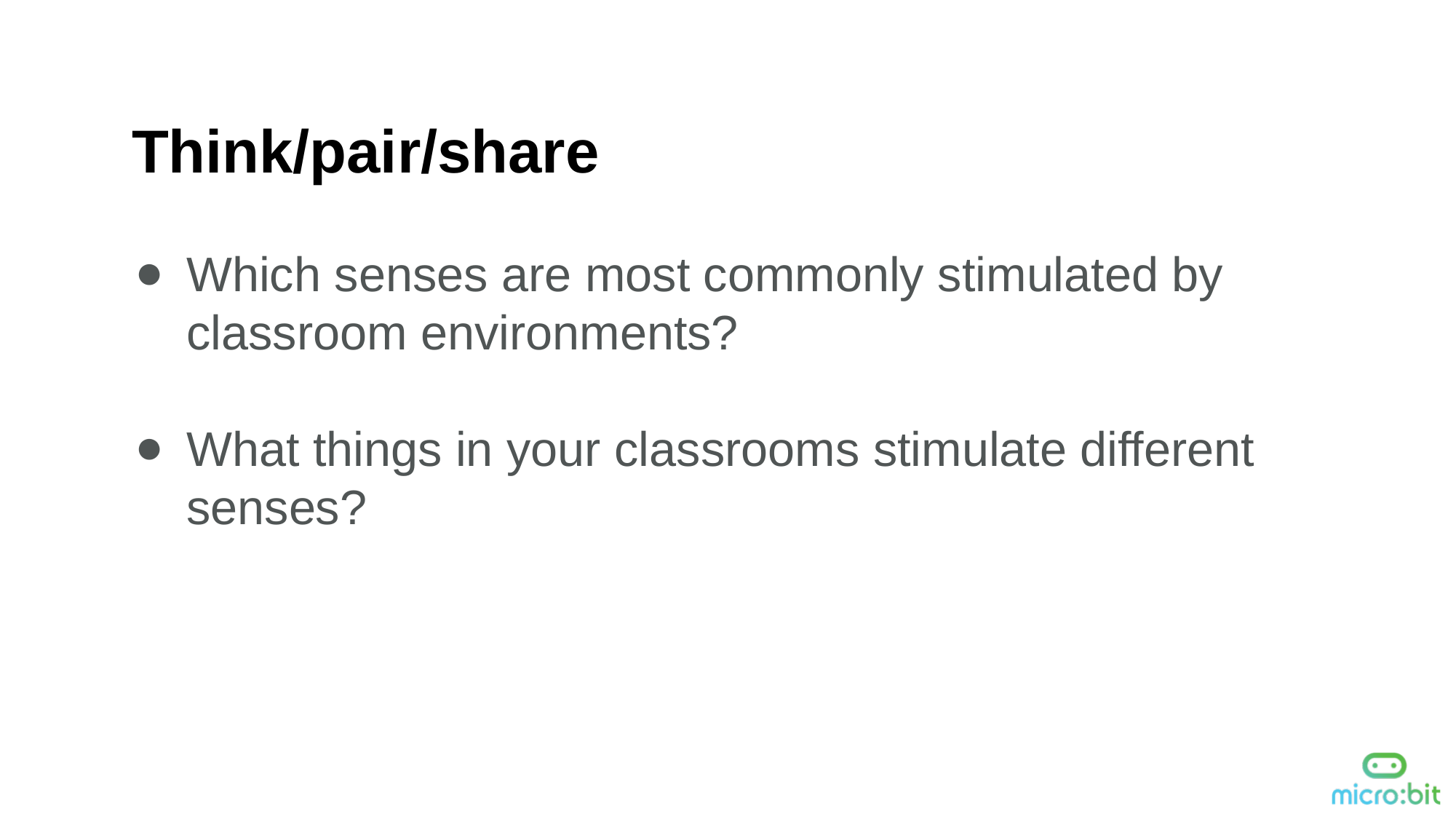

Think/pair/share

Which senses are most commonly stimulated by classroom environments?

What things in your classrooms stimulate different senses?